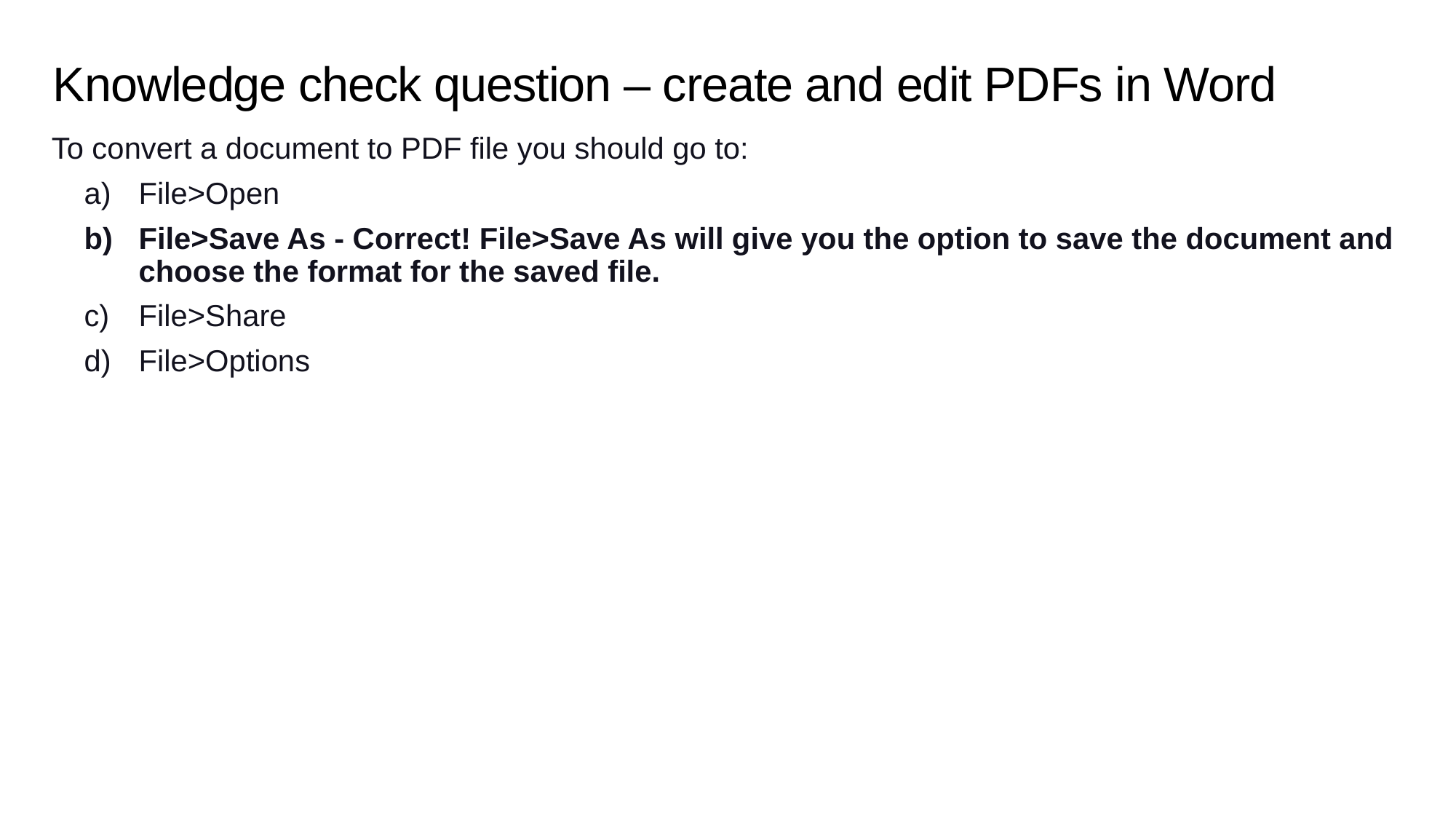

# Knowledge check question – create and edit PDFs in Word
To convert a document to PDF file you should go to:
File>Open
File>Save As - Correct! File>Save As will give you the option to save the document and choose the format for the saved file.
File>Share
File>Options